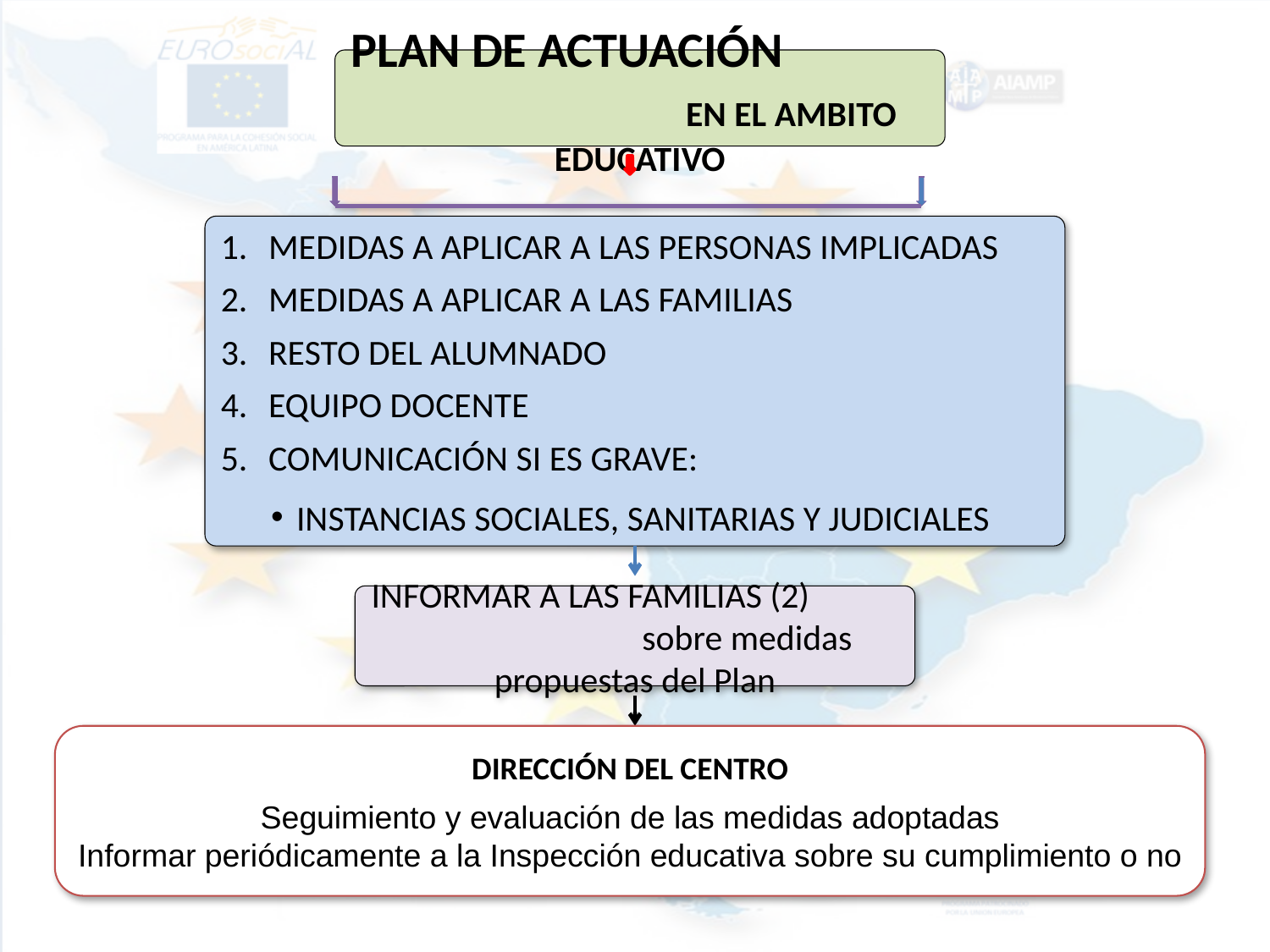

PLAN DE ACTUACIÓN                                         EN EL AMBITO EDUCATIVO

MEDIDAS A APLICAR A LAS PERSONAS IMPLICADAS
MEDIDAS A APLICAR A LAS FAMILIAS
RESTO DEL ALUMNADO
EQUIPO DOCENTE
COMUNICACIÓN SI ES GRAVE:
INSTANCIAS SOCIALES, SANITARIAS Y JUDICIALES
INFORMAR A LAS FAMILIAS (2)                                        sobre medidas propuestas del Plan
DIRECCIÓN DEL CENTRO
Seguimiento y evaluación de las medidas adoptadas
Informar periódicamente a la Inspección educativa sobre su cumplimiento o no